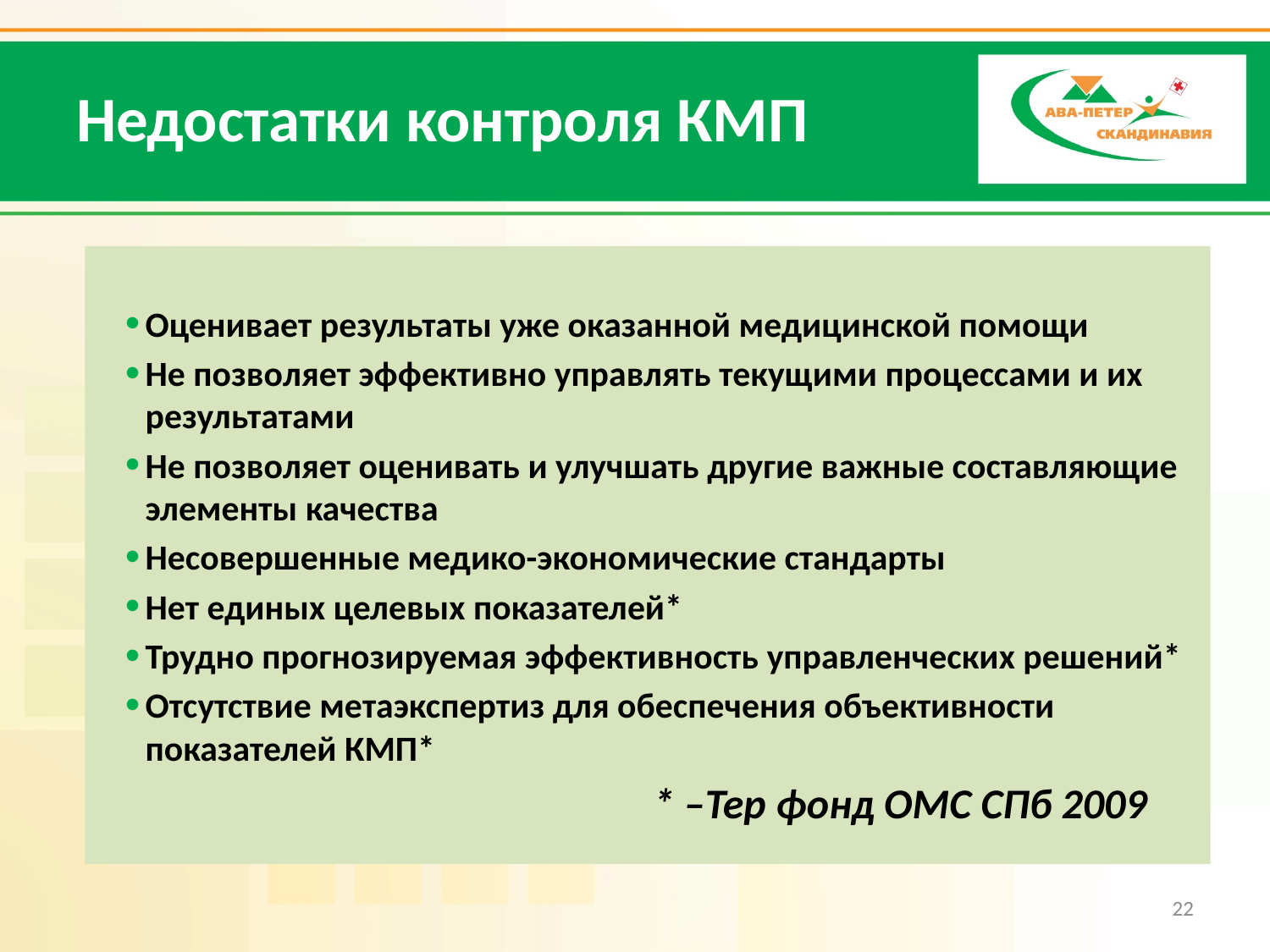

# Недостатки контроля КМП

Оценивает результаты уже оказанной медицинской помощи
Не позволяет эффективно управлять текущими процессами и их результатами
Не позволяет оценивать и улучшать другие важные составляющие элементы качества
Несовершенные медико-экономические стандарты
Нет единых целевых показателей*
Трудно прогнозируемая эффективность управленческих решений*
Отсутствие метаэкспертиз для обеспечения объективности показателей КМП*
					* –Тер фонд ОМС СПб 2009
22